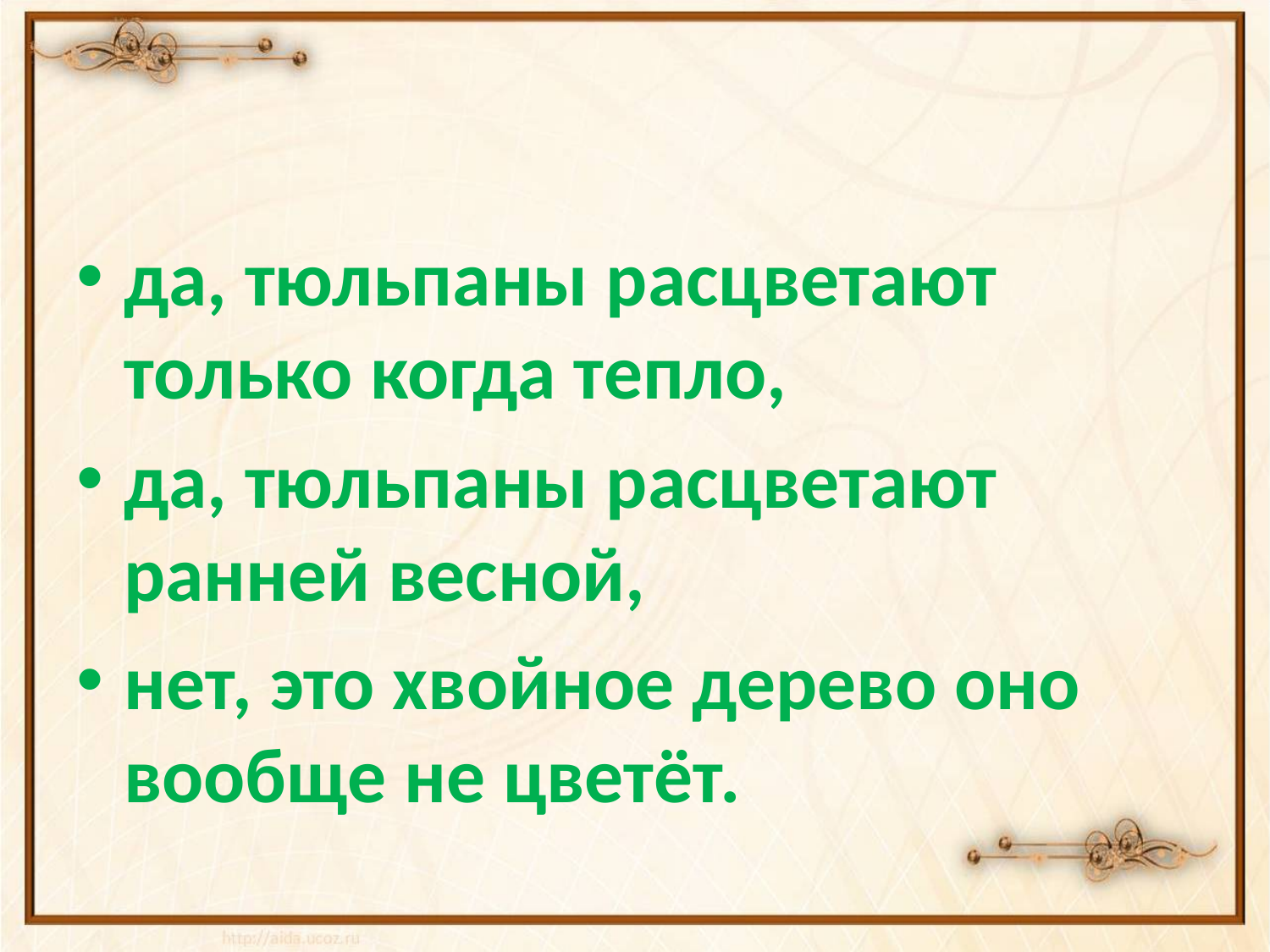

да, тюльпаны расцветают только когда тепло,
да, тюльпаны расцветают ранней весной,
нет, это хвойное дерево оно вообще не цветёт.